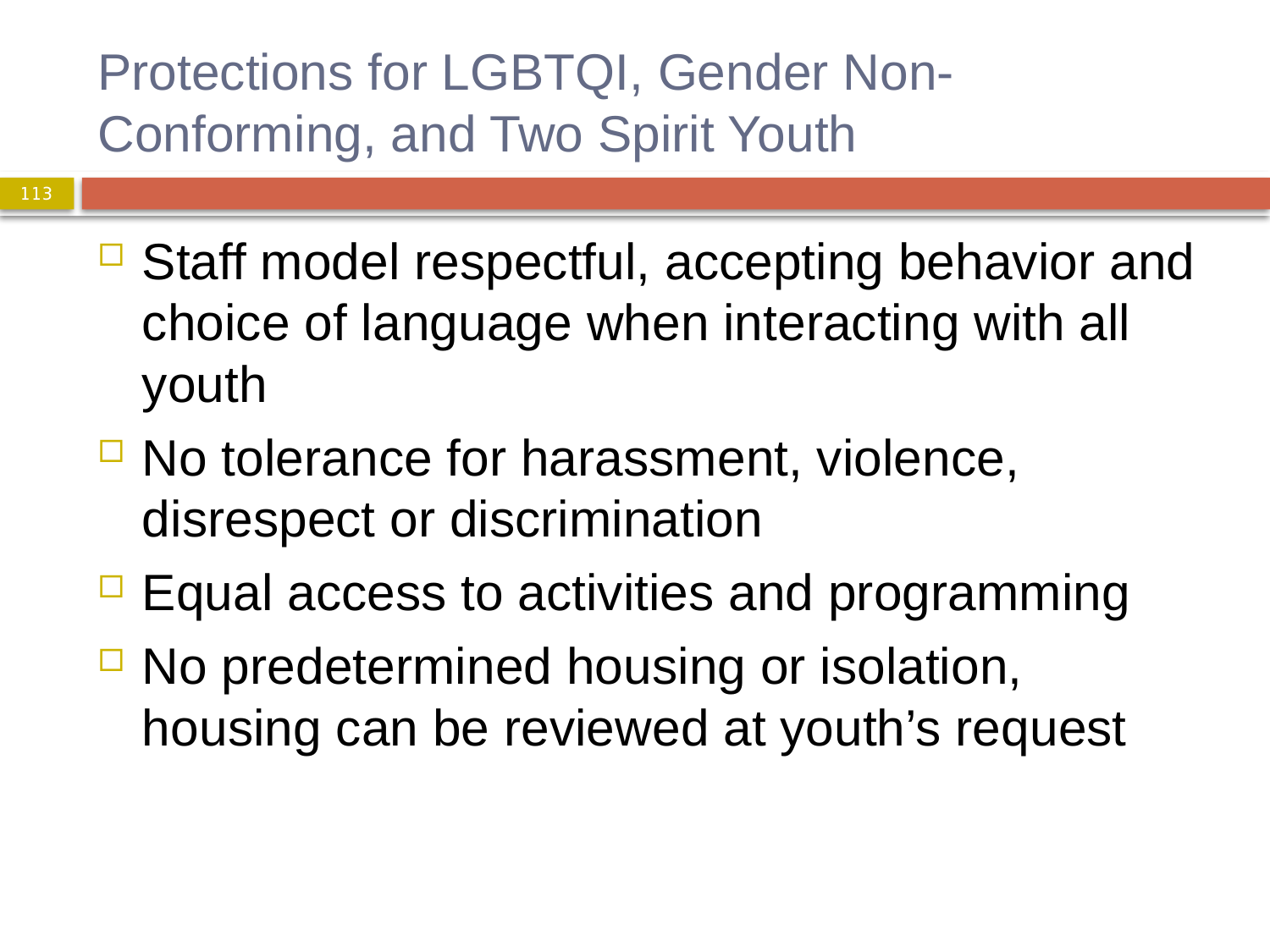

# Protections for LGBTQI, Gender Non-Conforming, and Two Spirit Youth
113
Staff model respectful, accepting behavior and choice of language when interacting with all youth
No tolerance for harassment, violence, disrespect or discrimination
Equal access to activities and programming
No predetermined housing or isolation, housing can be reviewed at youth’s request